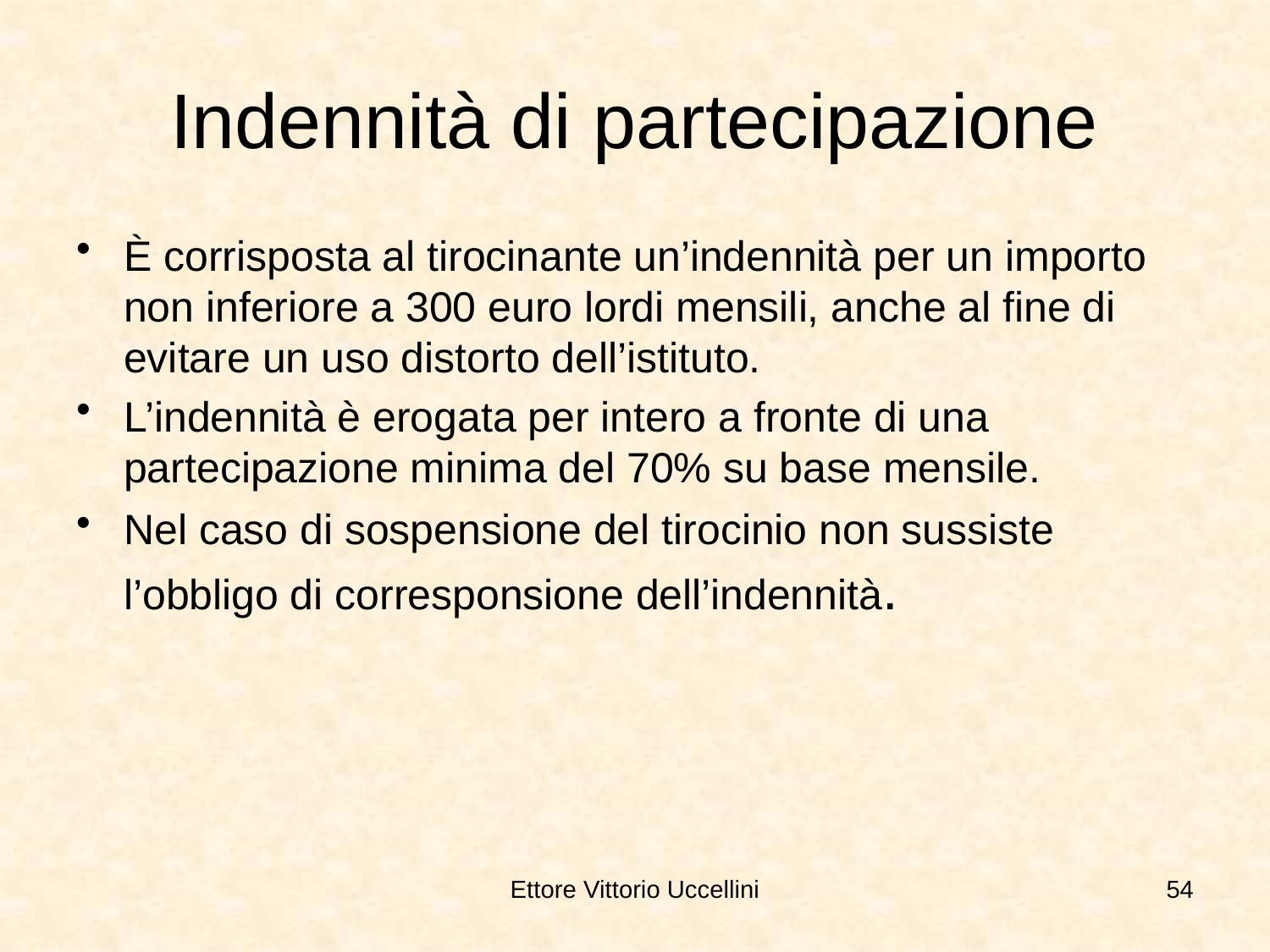

# Indennità di partecipazione
È corrisposta al tirocinante un’indennità per un importo non inferiore a 300 euro lordi mensili, anche al fine di evitare un uso distorto dell’istituto.
L’indennità è erogata per intero a fronte di una partecipazione minima del 70% su base mensile.
Nel caso di sospensione del tirocinio non sussiste l’obbligo di corresponsione dell’indennità.

Ettore Vittorio Uccellini
54